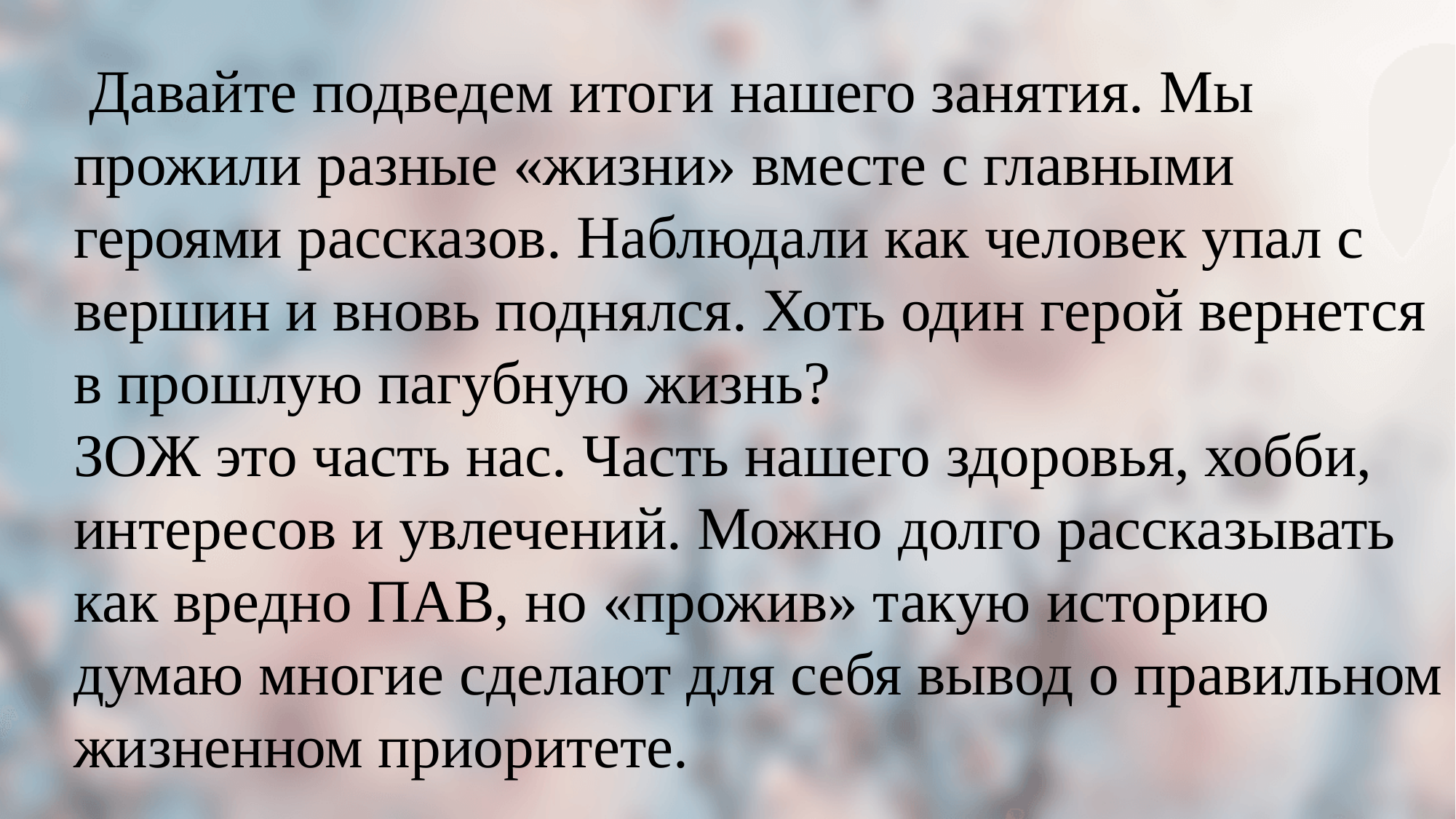

Давайте подведем итоги нашего занятия. Мы прожили разные «жизни» вместе с главными героями рассказов. Наблюдали как человек упал с вершин и вновь поднялся. Хоть один герой вернется в прошлую пагубную жизнь?
ЗОЖ это часть нас. Часть нашего здоровья, хобби, интересов и увлечений. Можно долго рассказывать как вредно ПАВ, но «прожив» такую историю думаю многие сделают для себя вывод о правильном жизненном приоритете.